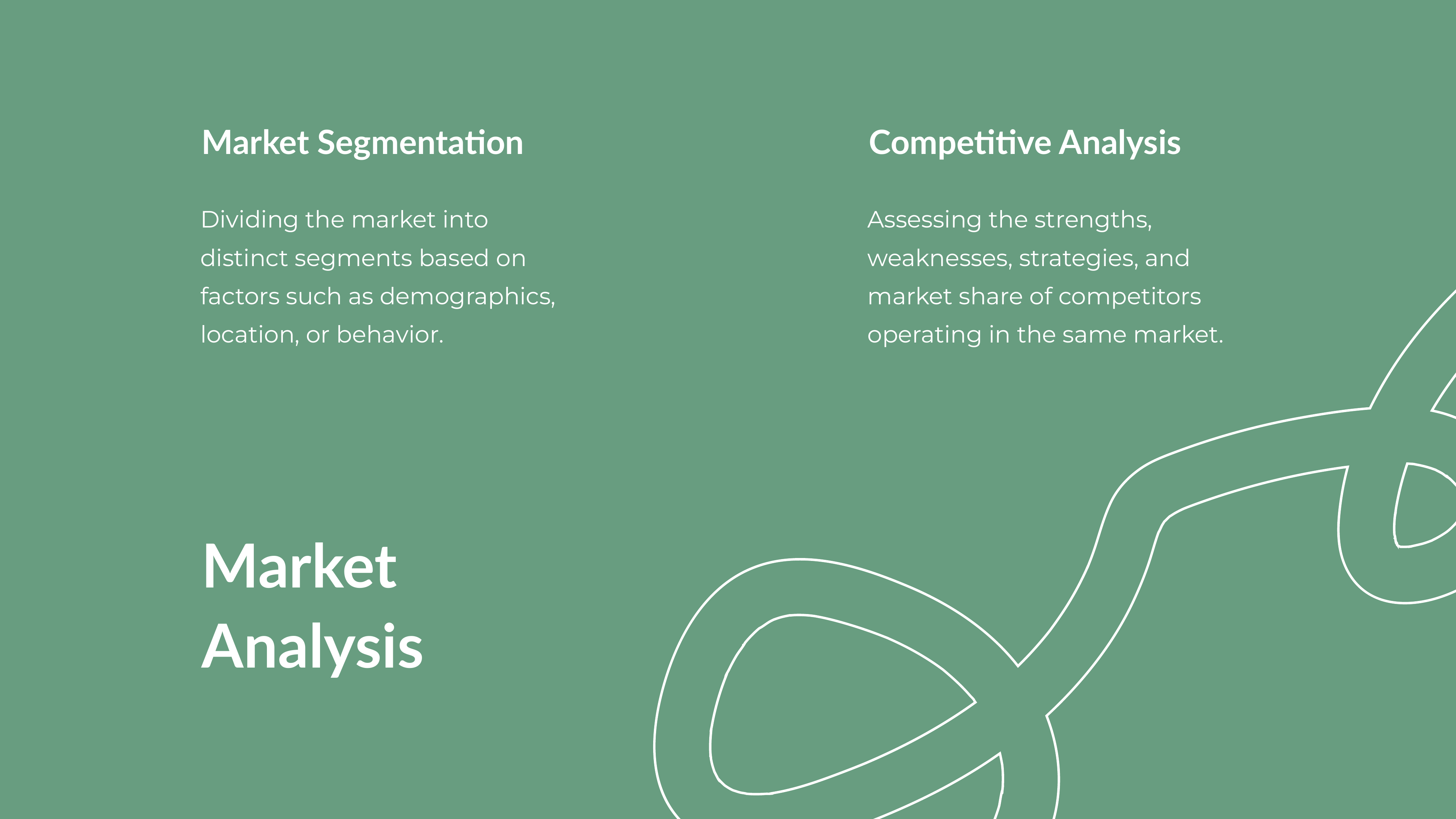

Competitive Analysis
Market Segmentation
Dividing the market into distinct segments based on factors such as demographics, location, or behavior.
Assessing the strengths, weaknesses, strategies, and market share of competitors operating in the same market.

Market Analysis